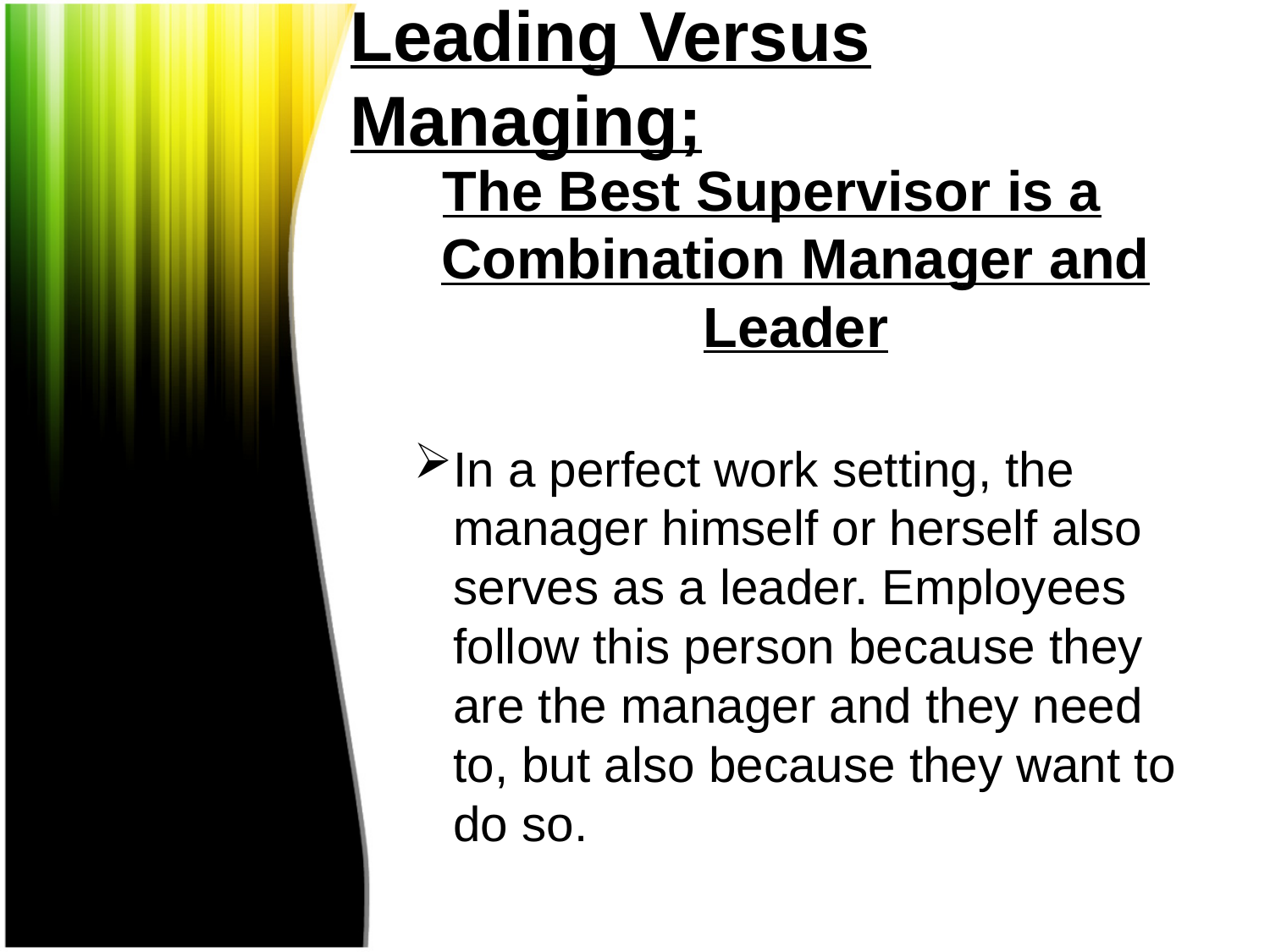

# Leading Versus Managing;
The Best Supervisor is a Combination Manager and Leader

In a perfect work setting, the manager himself or herself also serves as a leader. Employees follow this person because they are the manager and they need  to, but also because they want to do so.